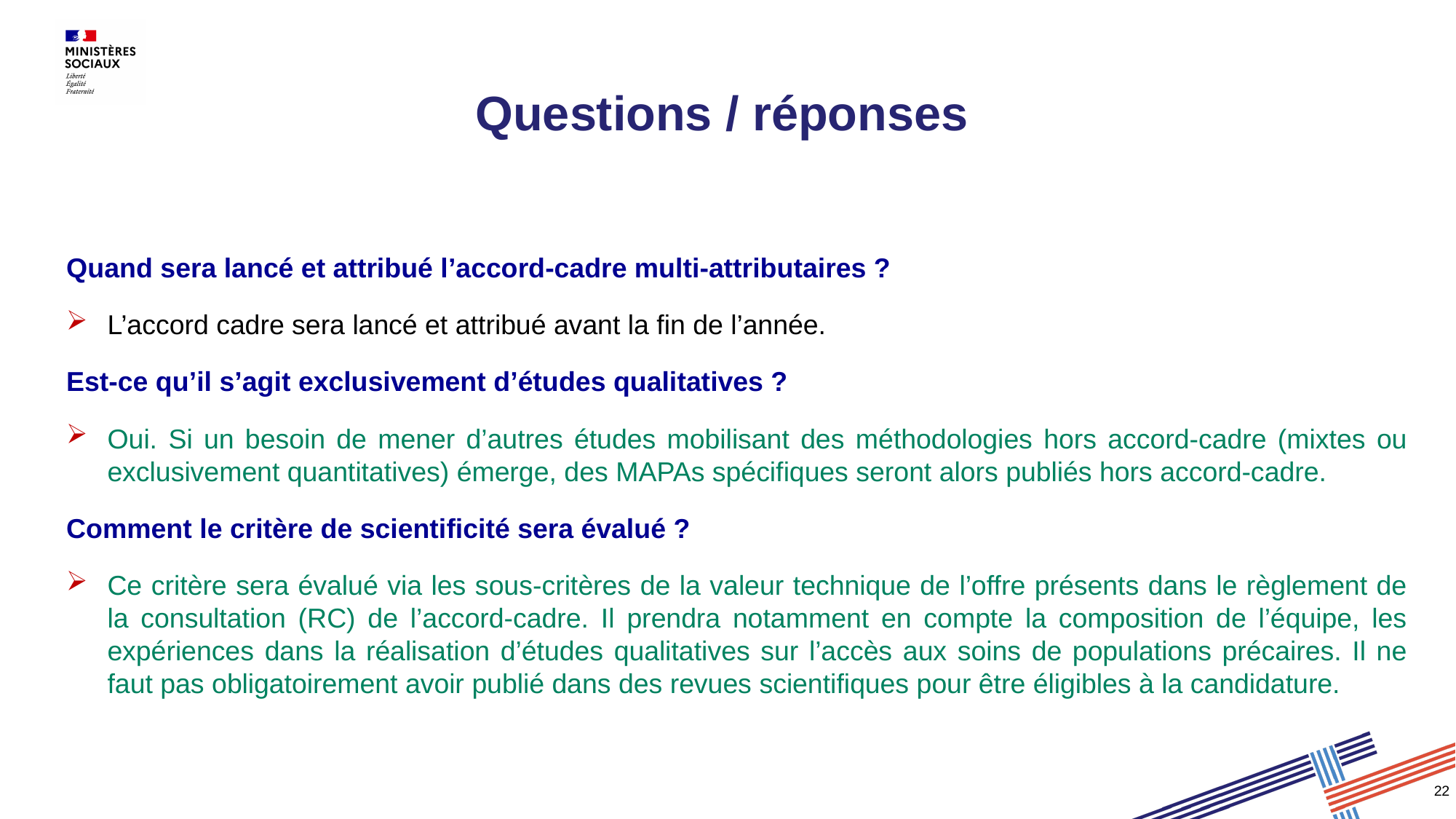

# Questions / réponses
Quand sera lancé et attribué l’accord-cadre multi-attributaires ?
L’accord cadre sera lancé et attribué avant la fin de l’année.
Est-ce qu’il s’agit exclusivement d’études qualitatives ?
Oui. Si un besoin de mener d’autres études mobilisant des méthodologies hors accord-cadre (mixtes ou exclusivement quantitatives) émerge, des MAPAs spécifiques seront alors publiés hors accord-cadre.
Comment le critère de scientificité sera évalué ?
Ce critère sera évalué via les sous-critères de la valeur technique de l’offre présents dans le règlement de la consultation (RC) de l’accord-cadre. Il prendra notamment en compte la composition de l’équipe, les expériences dans la réalisation d’études qualitatives sur l’accès aux soins de populations précaires. Il ne faut pas obligatoirement avoir publié dans des revues scientifiques pour être éligibles à la candidature.

22